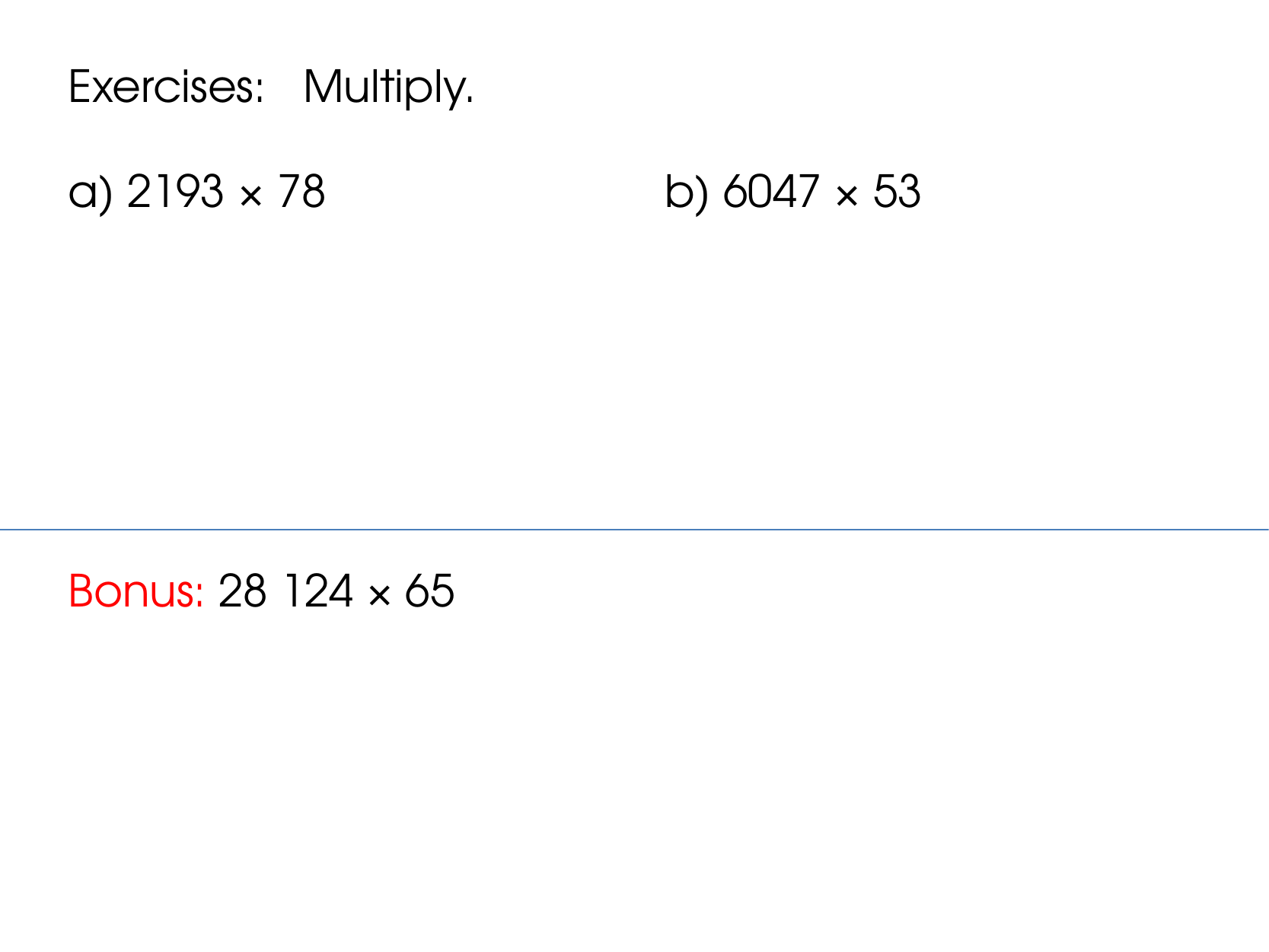

Exercises:   Multiply.
a) 2193 × 78
b) 6047 × 53
Bonus: 28 124 × 65